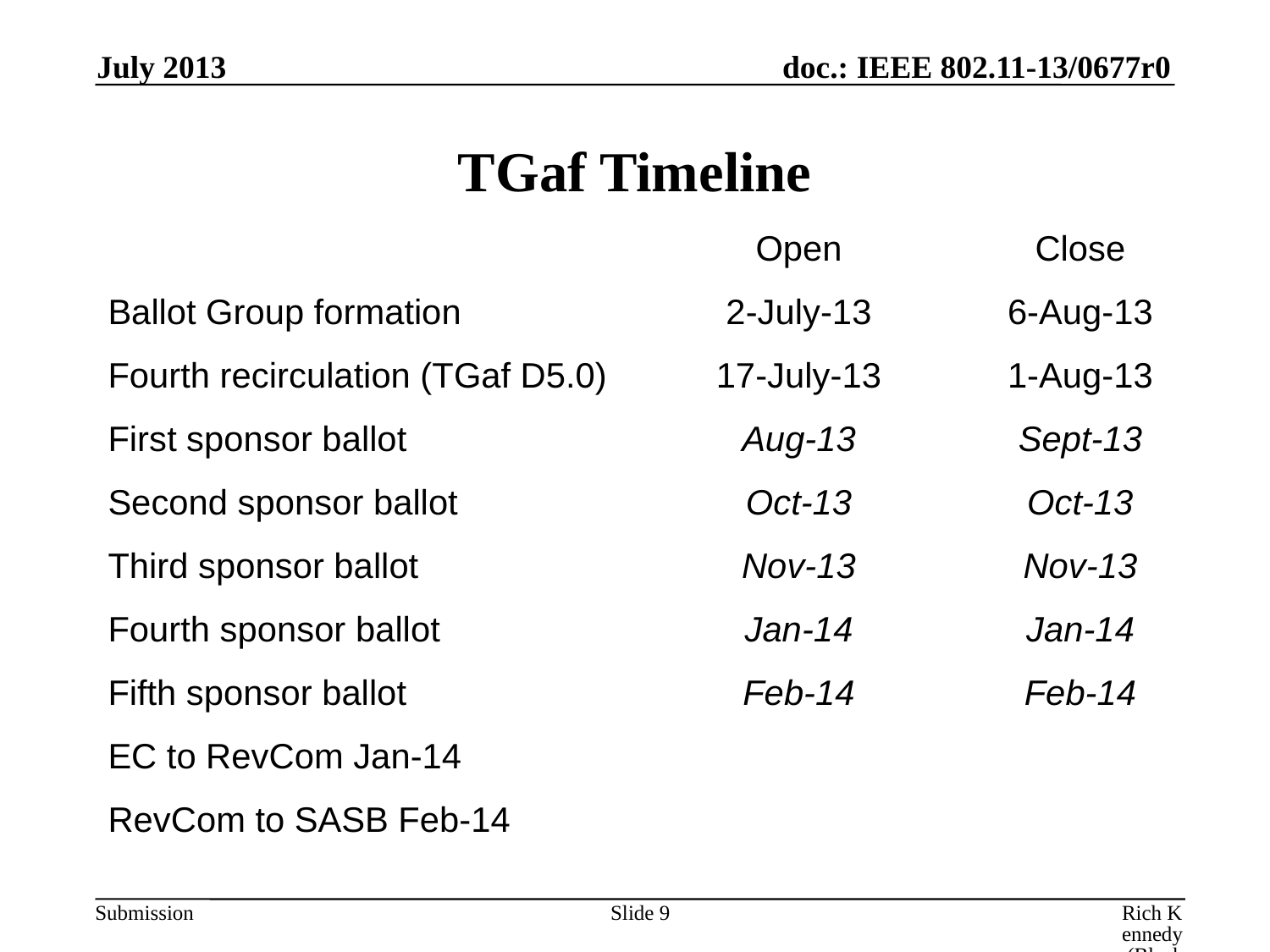

July 2013
# TGaf Timeline
|  | Open | Close |
| --- | --- | --- |
| Ballot Group formation | 2-July-13 | 6-Aug-13 |
| Fourth recirculation (TGaf D5.0) | 17-July-13 | 1-Aug-13 |
| First sponsor ballot | Aug-13 | Sept-13 |
| Second sponsor ballot | Oct-13 | Oct-13 |
| Third sponsor ballot | Nov-13 | Nov-13 |
| Fourth sponsor ballot | Jan-14 | Jan-14 |
| Fifth sponsor ballot | Feb-14 | Feb-14 |
| EC to RevCom Jan-14 |  |  |
| RevCom to SASB Feb-14 |  |  |
Slide 9
Rich Kennedy (BlackBerry)